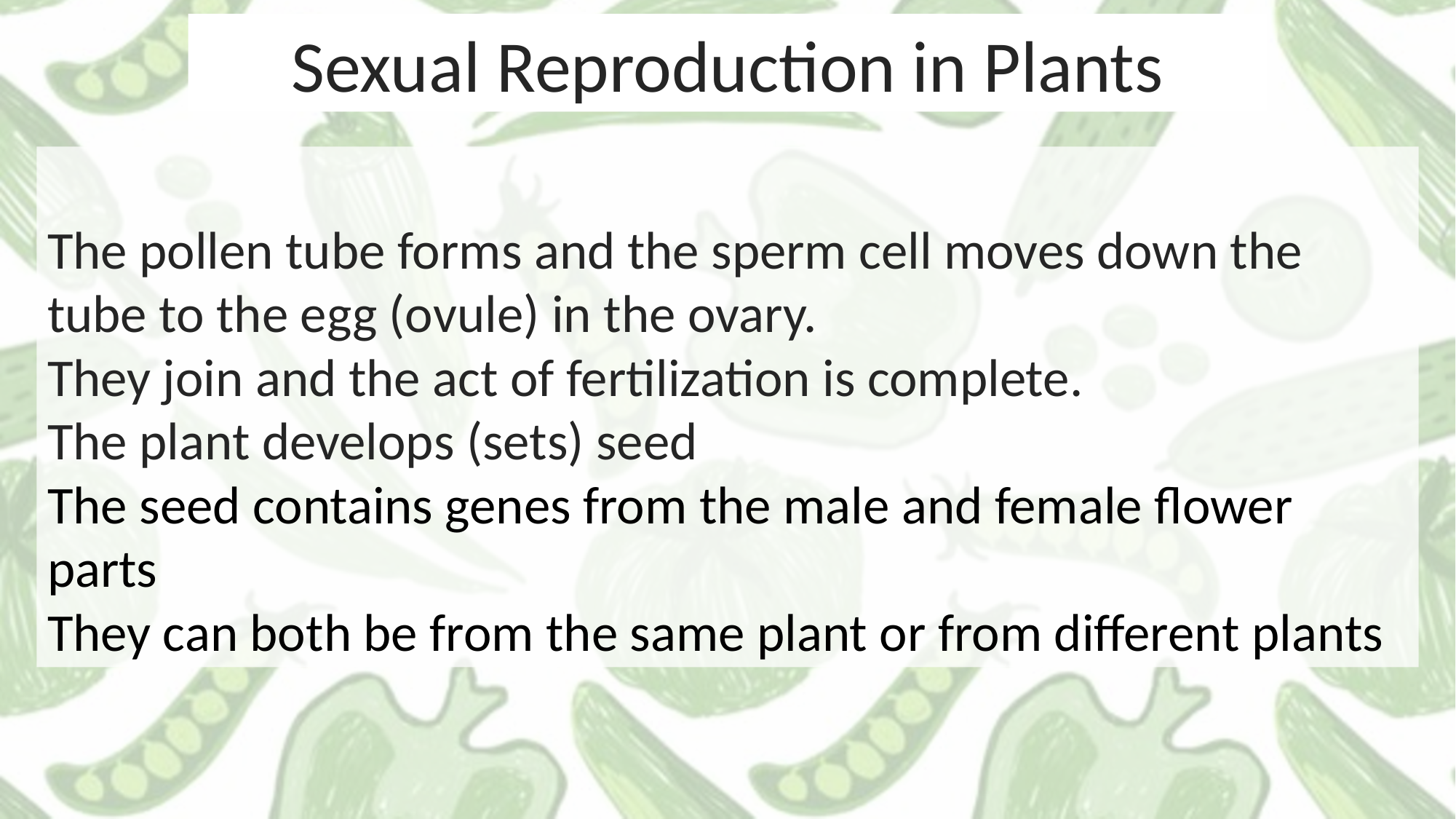

Sexual Reproduction in Plants

The pollen tube forms and the sperm cell moves down the tube to the egg (ovule) in the ovary.
They join and the act of fertilization is complete.
The plant develops (sets) seed
The seed contains genes from the male and female flower parts
They can both be from the same plant or from different plants